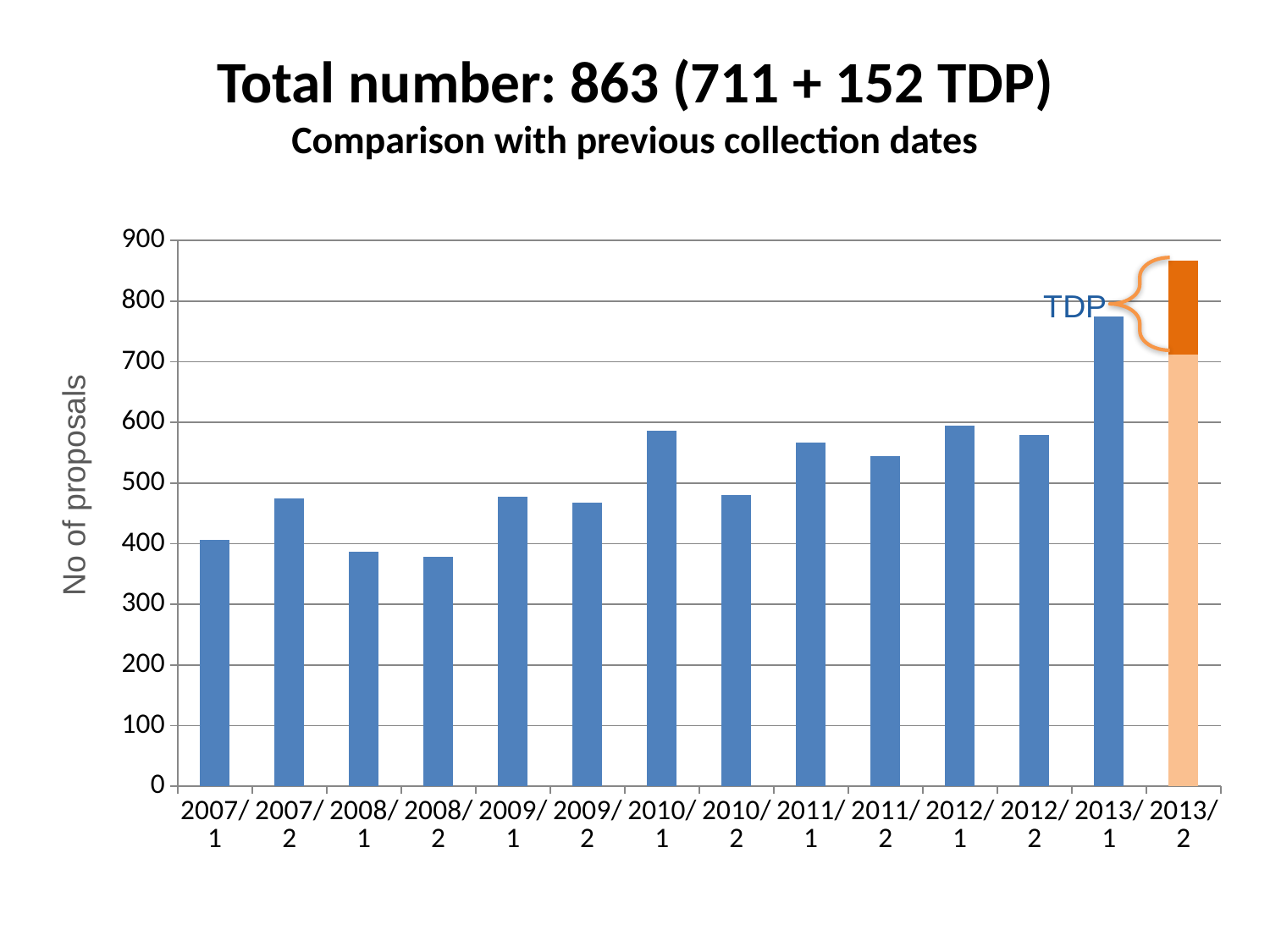

# Total number: 863 (711 + 152 TDP) Comparison with previous collection dates

### Chart

| Category |  |  |
|---|---|---|
| 2007/1 | 406.0 | 0.0 |
| 2007/2 | 475.0 | 0.0 |
| 2008/1 | 386.0 | 0.0 |
| 2008/2 | 378.0 | 0.0 |
| 2009/1 | 477.0 | 0.0 |
| 2009/2 | 467.0 | 0.0 |
| 2010/1 | 586.0 | 0.0 |
| 2010/2 | 480.0 | 0.0 |
| 2011/1 | 567.0 | 0.0 |
| 2011/2 | 545.0 | 0.0 |
| 2012/1 | 594.0 | 0.0 |
| 2012/2 | 579.0 | 0.0 |
| 2013/1 | 612.0 | 163.0 |
| 2013/2 | 712.0 | 154.0 |
No of proposals